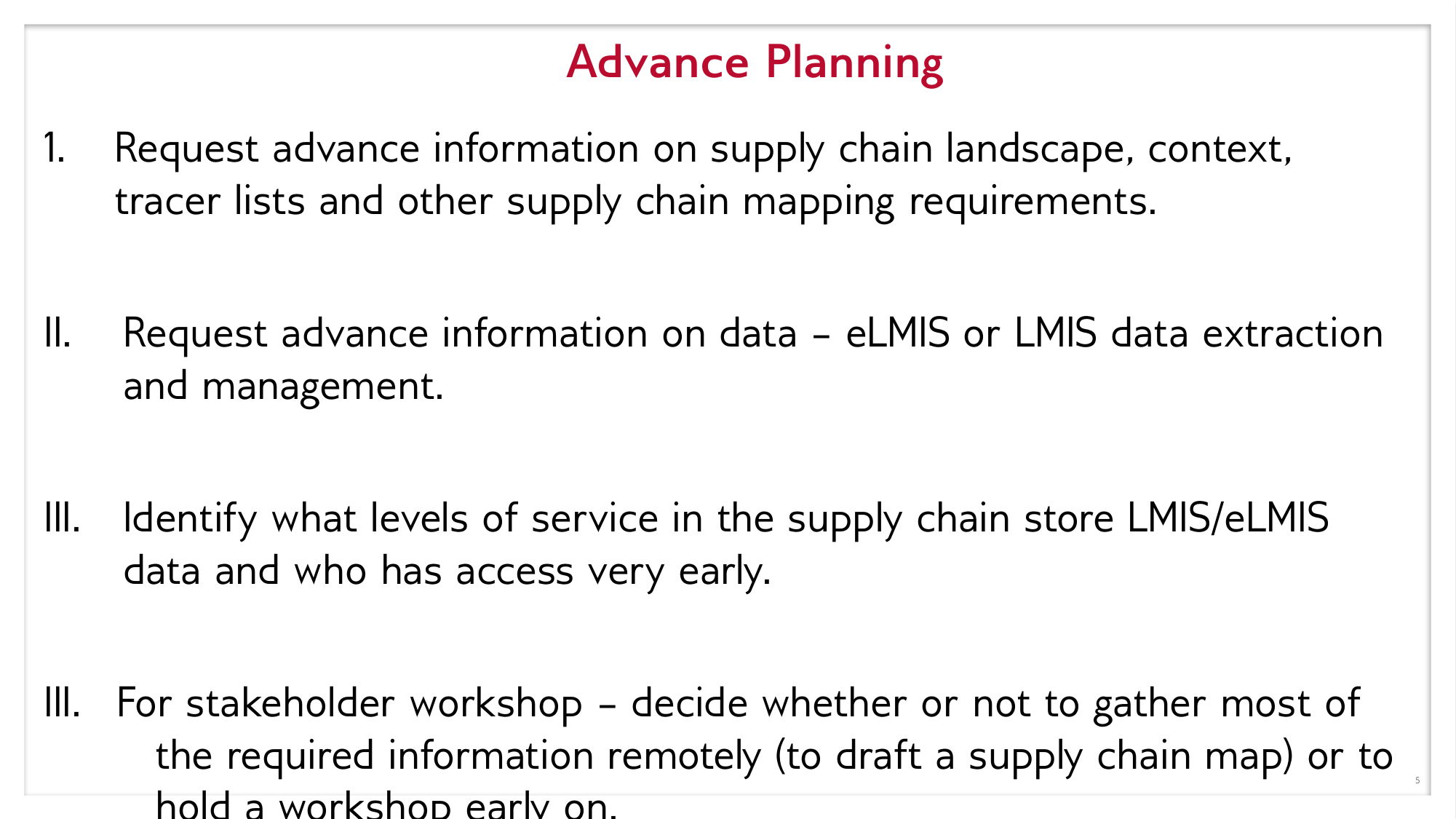

5
# Advance Planning
Request advance information on supply chain landscape, context, tracer lists and other supply chain mapping requirements.

Request advance information on data – eLMIS or LMIS data extraction and management.

Identify what levels of service in the supply chain store LMIS/eLMIS data and who has access very early.

   For stakeholder workshop – decide whether or not to gather most of 	 the required information remotely (to draft a supply chain map) or to 	 hold a workshop early on.